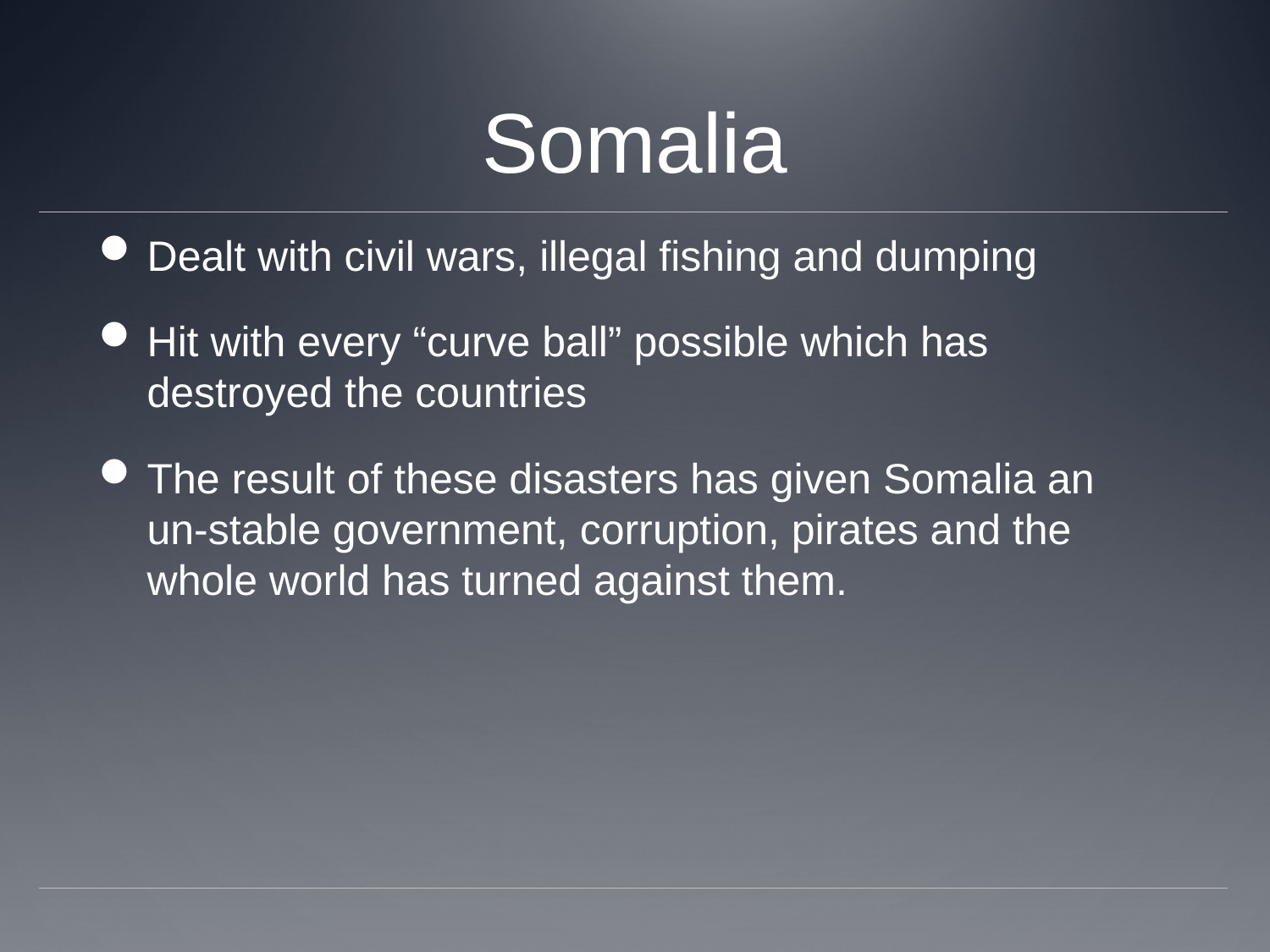

# Somalia
Dealt with civil wars, illegal fishing and dumping
Hit with every “curve ball” possible which has destroyed the countries
The result of these disasters has given Somalia an un-stable government, corruption, pirates and the whole world has turned against them.